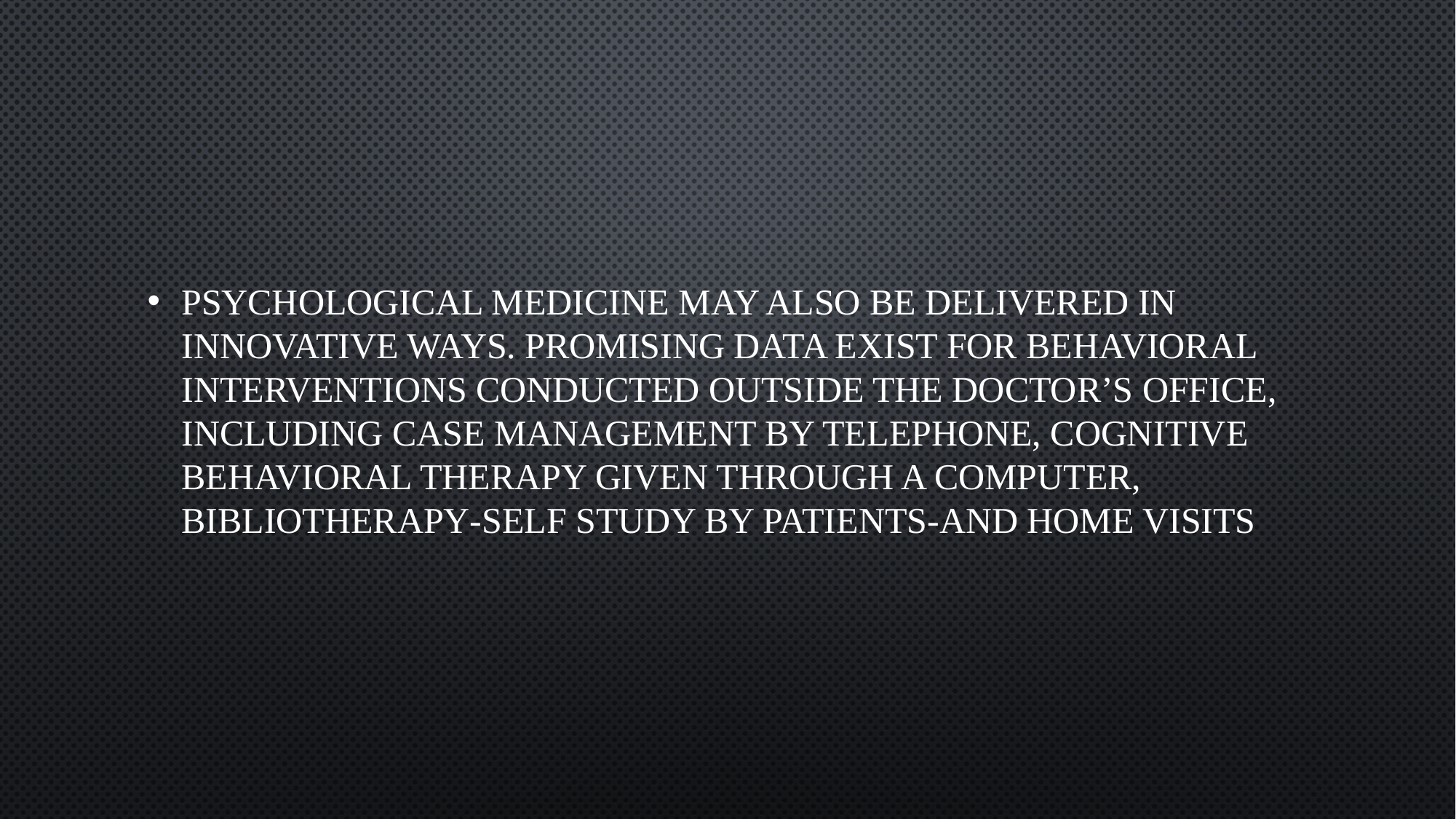

Psychological medicine may also be delivered in innovative ways. Promising data exist for behavioral interventions conducted outside the doctor’s office, including case management by telephone, cognitive behavioral therapy given through a computer, bibliotherapy-self study by patients-and home visits